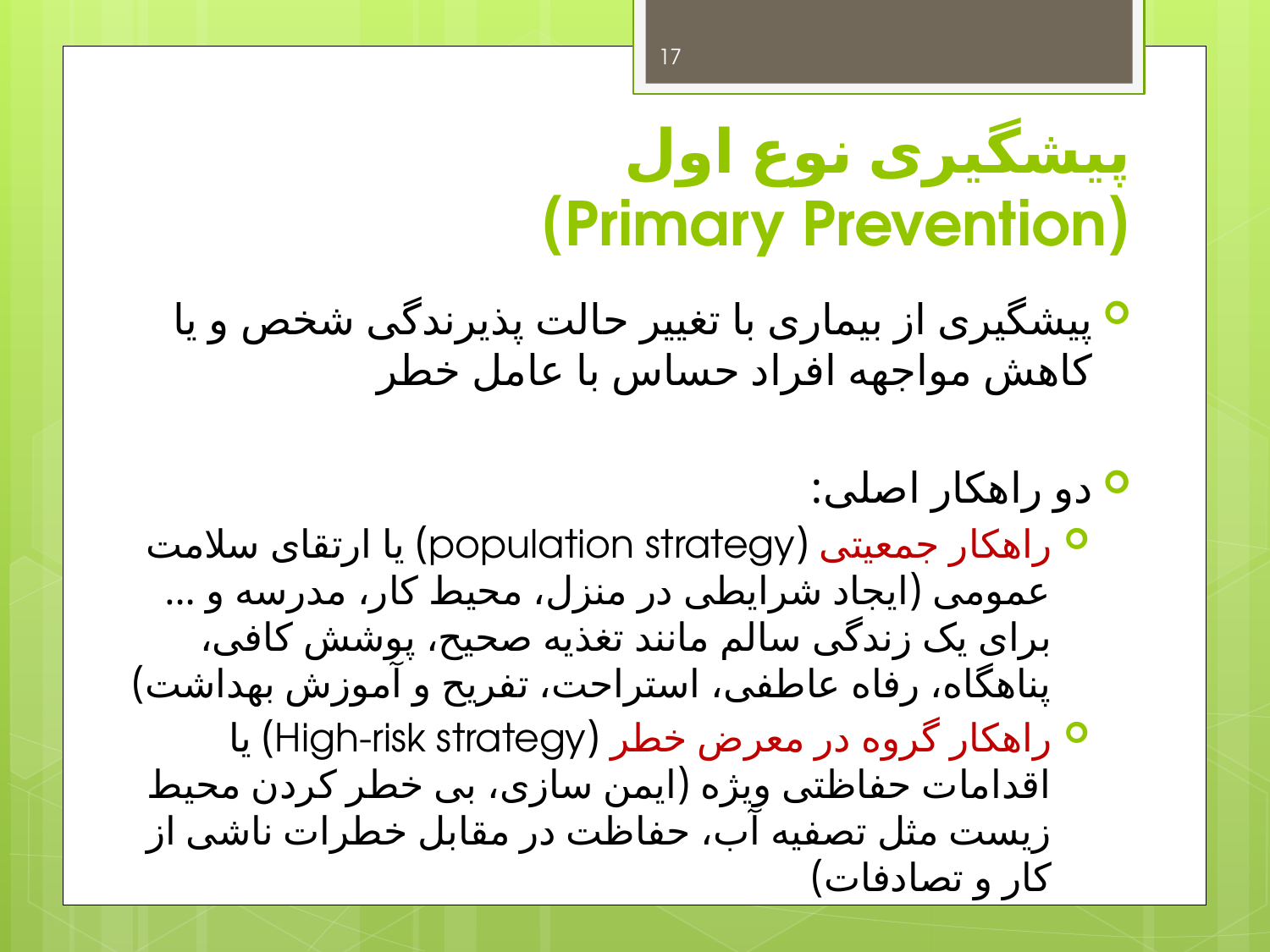

17
# پیشگیری نوع اول (Primary Prevention)
پیشگیری از بیماری با تغییر حالت پذیرندگی شخص و یا کاهش مواجهه افراد حساس با عامل خطر

دو راهکار اصلی:
راهکار جمعیتی (population strategy) یا ارتقای سلامت عمومی (ایجاد شرایطی در منزل، محیط کار، مدرسه و ... برای یک زندگی سالم مانند تغذیه صحیح، پوشش کافی، پناهگاه، رفاه عاطفی، استراحت، تفریح و آموزش بهداشت)
راهکار گروه در معرض خطر (High-risk strategy) یا اقدامات حفاظتی ویژه (ایمن سازی، بی خطر کردن محیط زیست مثل تصفیه آب، حفاظت در مقابل خطرات ناشی از کار و تصادفات)